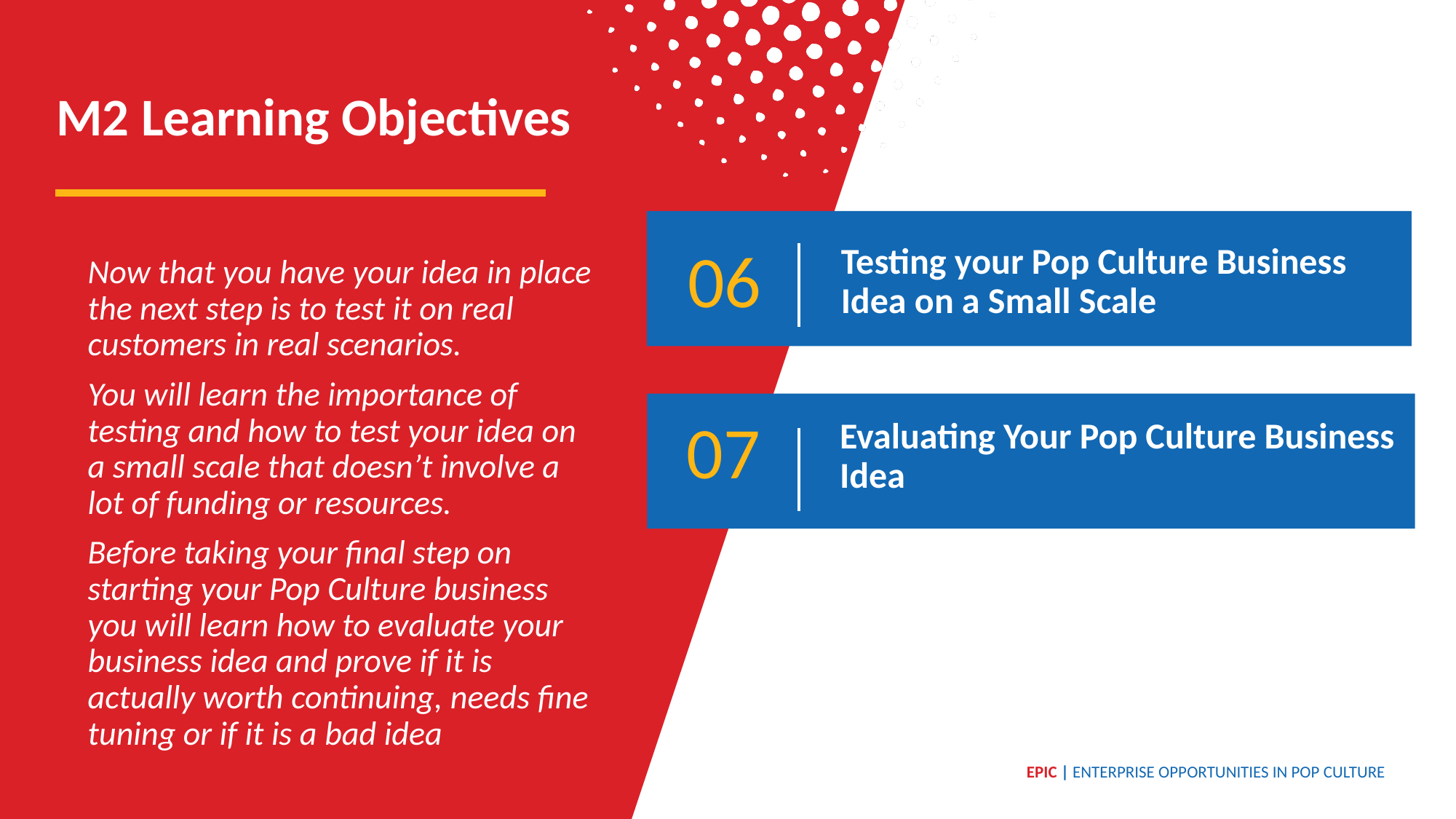

M2 Learning Objectives
Testing your Pop Culture Business Idea on a Small Scale
06
Now that you have your idea in place the next step is to test it on real customers in real scenarios.
You will learn the importance of testing and how to test your idea on a small scale that doesn’t involve a lot of funding or resources.
Before taking your final step on starting your Pop Culture business you will learn how to evaluate your business idea and prove if it is actually worth continuing, needs fine tuning or if it is a bad idea
07
Evaluating Your Pop Culture Business Idea